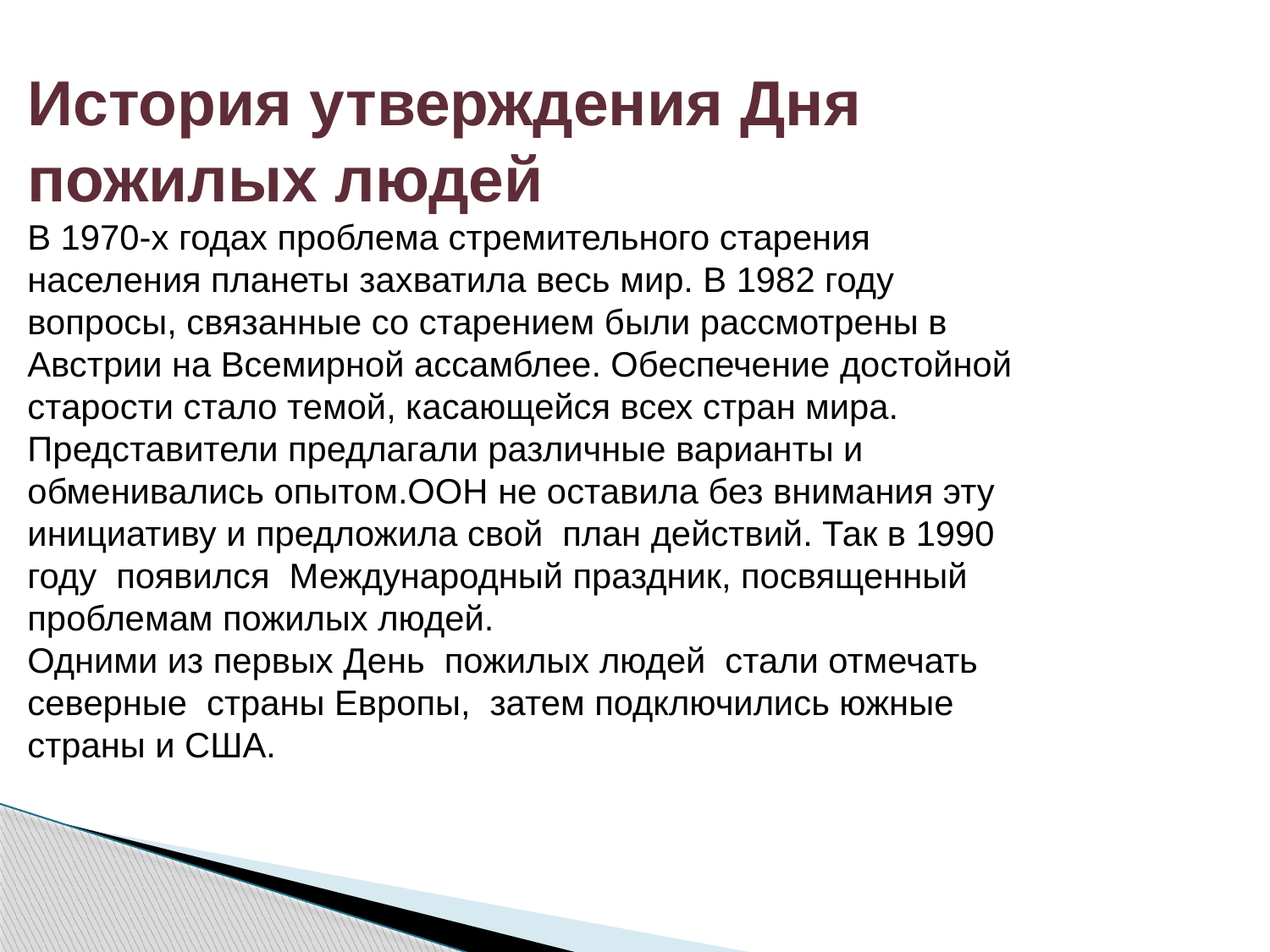

История утверждения Дня пожилых людей
В 1970-х годах проблема стремительного старения населения планеты захватила весь мир. В 1982 году вопросы, связанные со старением были рассмотрены в Австрии на Всемирной ассамблее. Обеспечение достойной старости стало темой, касающейся всех стран мира. Представители предлагали различные варианты и обменивались опытом.ООН не оставила без внимания эту инициативу и предложила свой  план действий. Так в 1990 году  появился  Международный праздник, посвященный
проблемам пожилых людей.
Одними из первых День  пожилых людей  стали отмечать северные  страны Европы,  затем подключились южные страны и США.